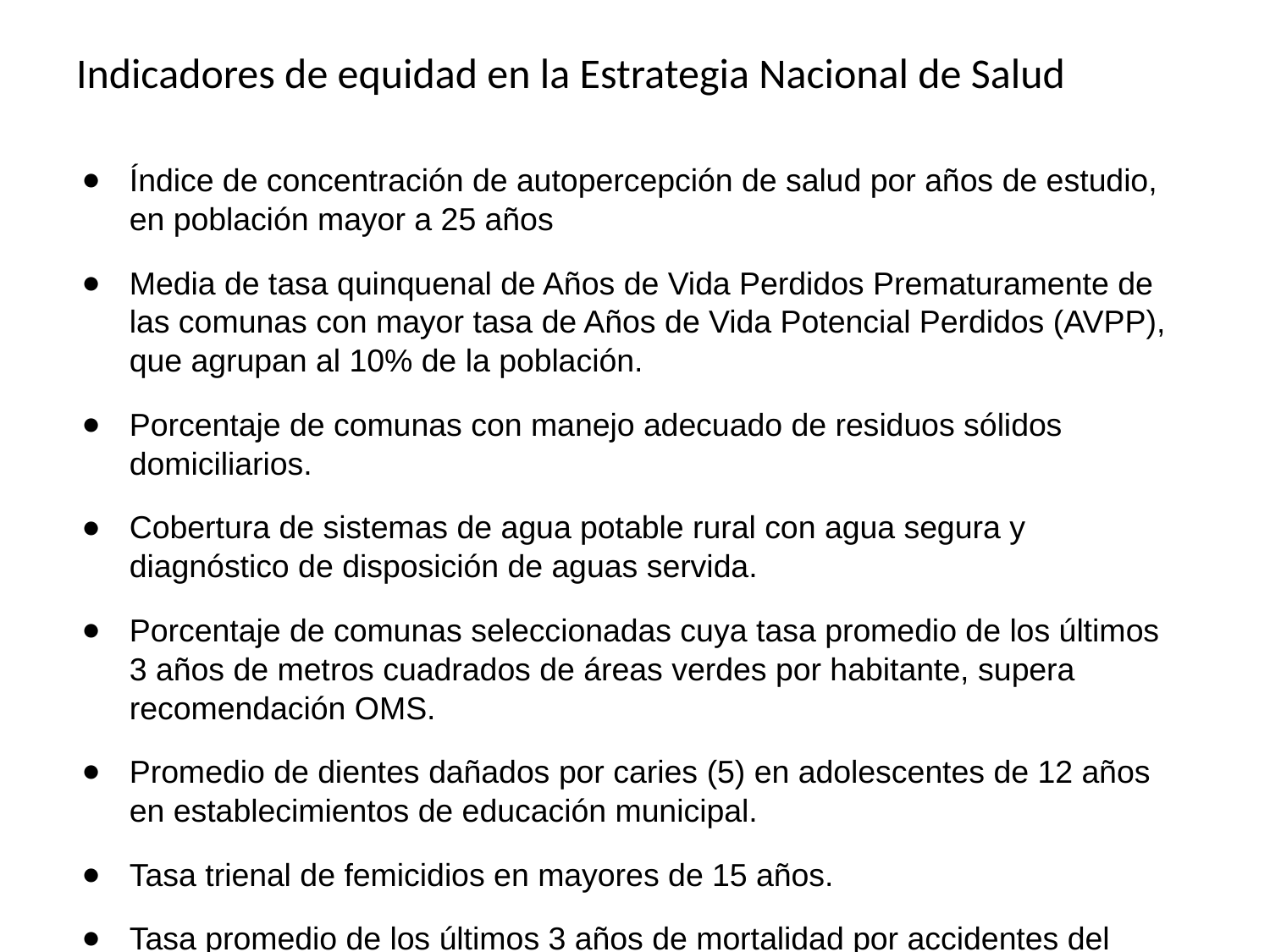

# Indicadores de equidad en la Estrategia Nacional de Salud
Índice de concentración de autopercepción de salud por años de estudio, en población mayor a 25 años
Media de tasa quinquenal de Años de Vida Perdidos Prematuramente de las comunas con mayor tasa de Años de Vida Potencial Perdidos (AVPP), que agrupan al 10% de la población.
Porcentaje de comunas con manejo adecuado de residuos sólidos domiciliarios.
Cobertura de sistemas de agua potable rural con agua segura y diagnóstico de disposición de aguas servida.
Porcentaje de comunas seleccionadas cuya tasa promedio de los últimos 3 años de metros cuadrados de áreas verdes por habitante, supera recomendación OMS.
Promedio de dientes dañados por caries (5) en adolescentes de 12 años en establecimientos de educación municipal.
Tasa trienal de femicidios en mayores de 15 años.
Tasa promedio de los últimos 3 años de mortalidad por accidentes del trabajo